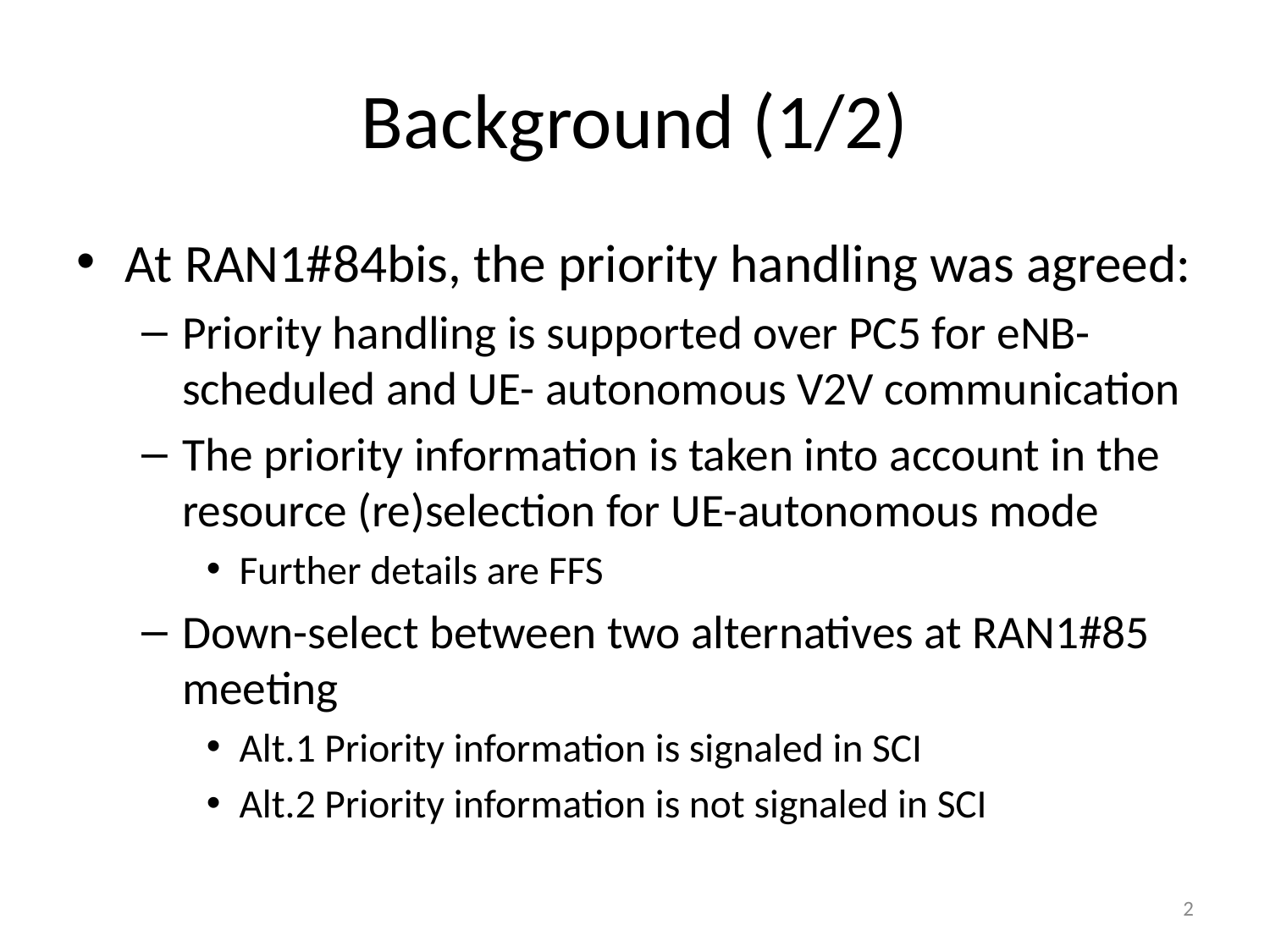

# Background (1/2)
At RAN1#84bis, the priority handling was agreed:
Priority handling is supported over PC5 for eNB-scheduled and UE- autonomous V2V communication
The priority information is taken into account in the resource (re)selection for UE-autonomous mode
Further details are FFS
Down-select between two alternatives at RAN1#85 meeting
Alt.1 Priority information is signaled in SCI
Alt.2 Priority information is not signaled in SCI
2